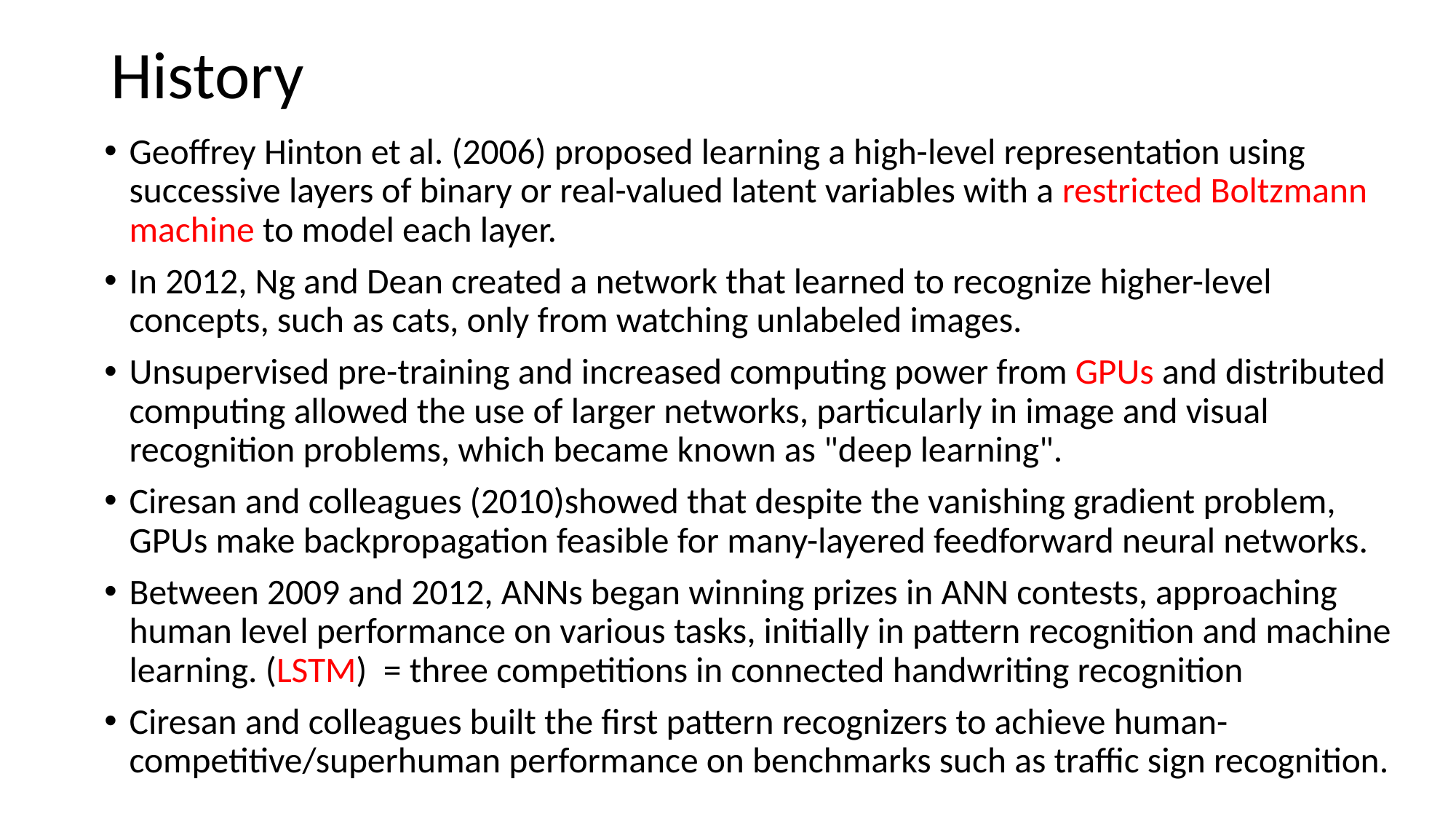

# History
Geoffrey Hinton et al. (2006) proposed learning a high-level representation using successive layers of binary or real-valued latent variables with a restricted Boltzmann machine to model each layer.
In 2012, Ng and Dean created a network that learned to recognize higher-level concepts, such as cats, only from watching unlabeled images.
Unsupervised pre-training and increased computing power from GPUs and distributed computing allowed the use of larger networks, particularly in image and visual recognition problems, which became known as "deep learning".
Ciresan and colleagues (2010)showed that despite the vanishing gradient problem, GPUs make backpropagation feasible for many-layered feedforward neural networks.
Between 2009 and 2012, ANNs began winning prizes in ANN contests, approaching human level performance on various tasks, initially in pattern recognition and machine learning. (LSTM)  = three competitions in connected handwriting recognition
Ciresan and colleagues built the first pattern recognizers to achieve human-competitive/superhuman performance on benchmarks such as traffic sign recognition.